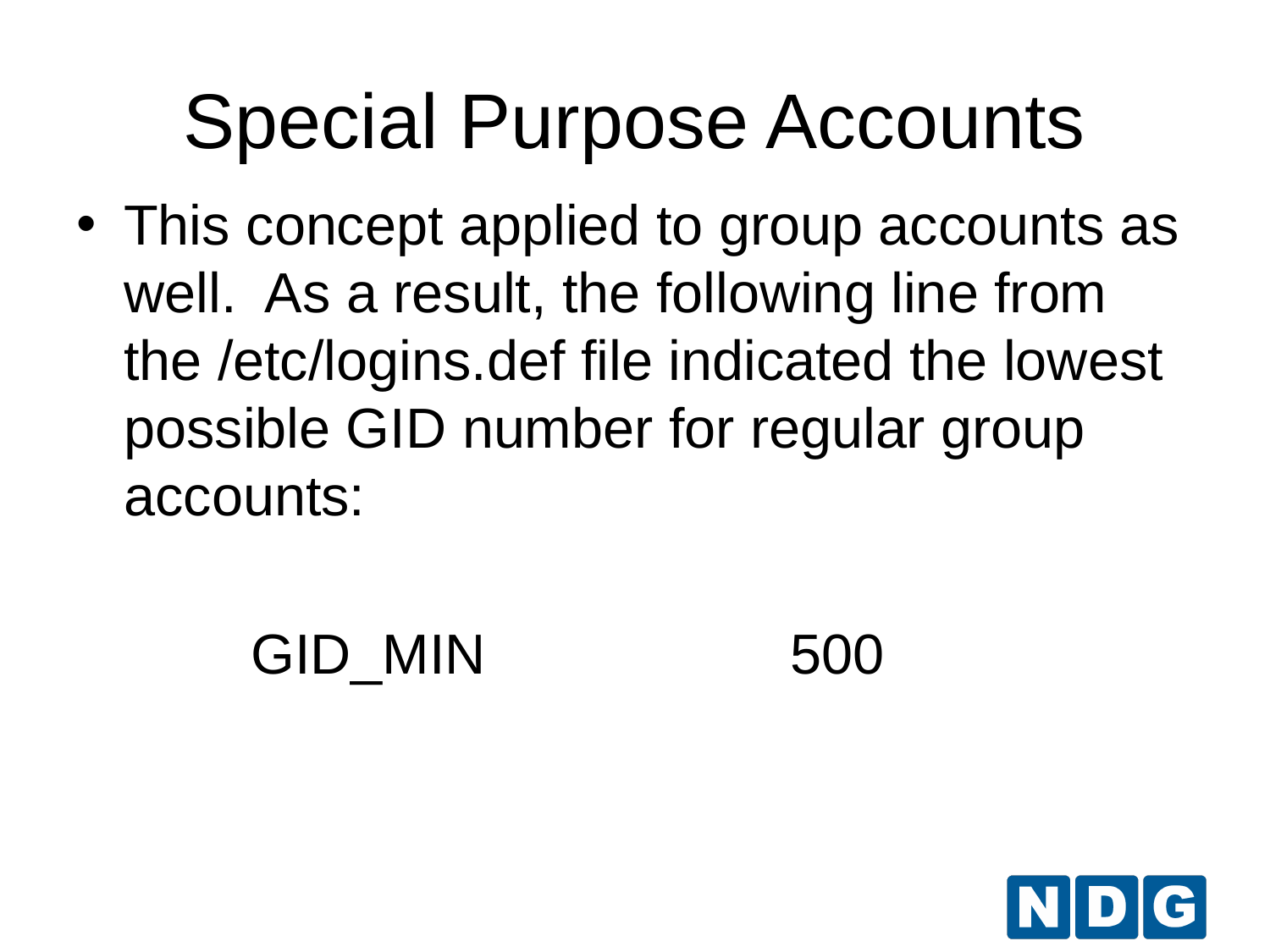

Special Purpose Accounts
This concept applied to group accounts as well.  As a result, the following line from the /etc/logins.def file indicated the lowest possible GID number for regular group accounts:

GID_MIN			  500